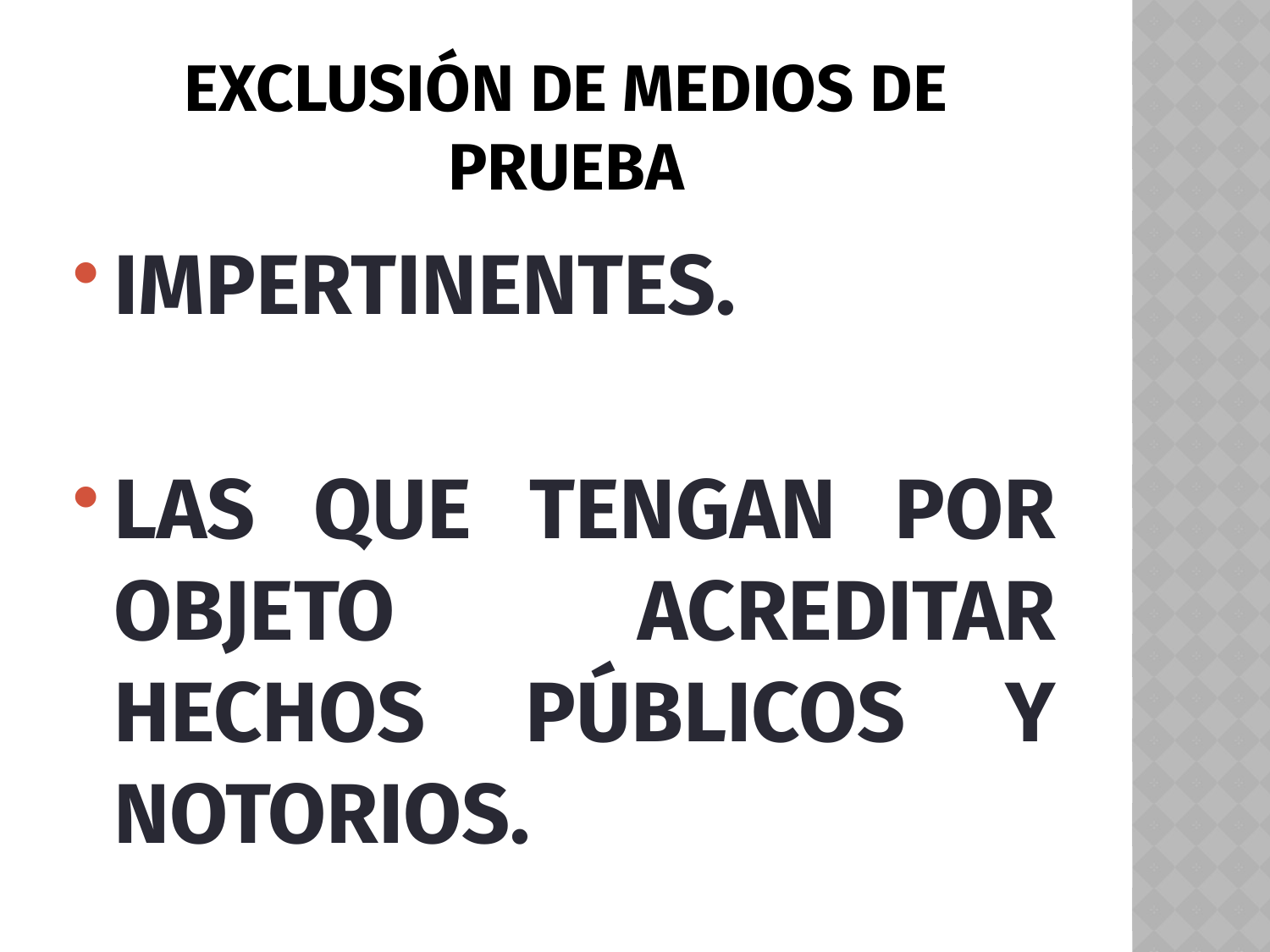

# EXCLUSIÓN DE MEDIOS DE PRUEBA
IMPERTINENTES.

LAS QUE TENGAN POR OBJETO ACREDITAR HECHOS PÚBLICOS Y NOTORIOS.